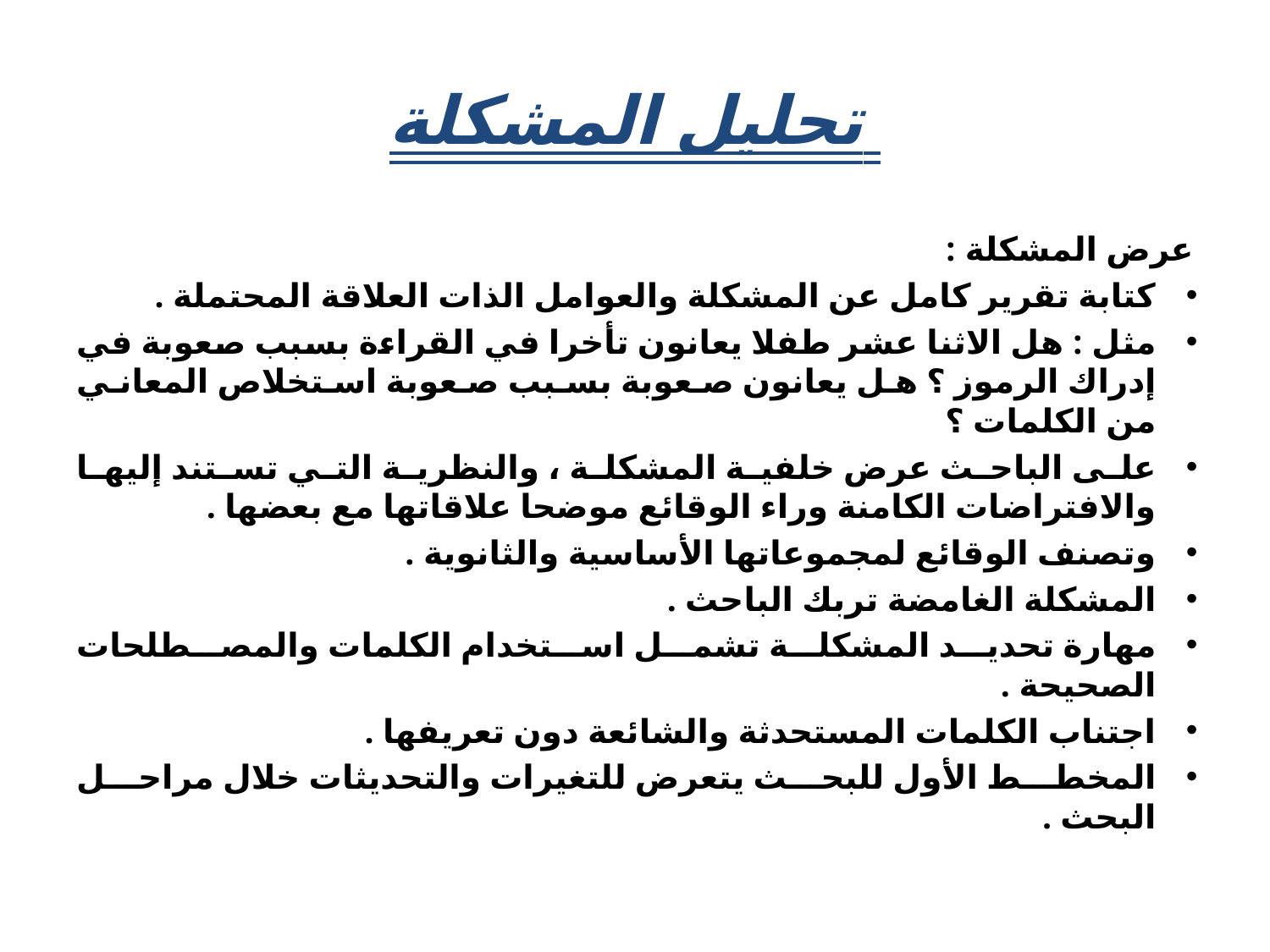

# تحليل المشكلة
عرض المشكلة :
كتابة تقرير كامل عن المشكلة والعوامل الذات العلاقة المحتملة .
مثل : هل الاثنا عشر طفلا يعانون تأخرا في القراءة بسبب صعوبة في إدراك الرموز ؟ هل يعانون صعوبة بسبب صعوبة استخلاص المعاني من الكلمات ؟
على الباحث عرض خلفية المشكلة ، والنظرية التي تستند إليها والافتراضات الكامنة وراء الوقائع موضحا علاقاتها مع بعضها .
وتصنف الوقائع لمجموعاتها الأساسية والثانوية .
المشكلة الغامضة تربك الباحث .
مهارة تحديد المشكلة تشمل استخدام الكلمات والمصطلحات الصحيحة .
اجتناب الكلمات المستحدثة والشائعة دون تعريفها .
المخطط الأول للبحث يتعرض للتغيرات والتحديثات خلال مراحل البحث .